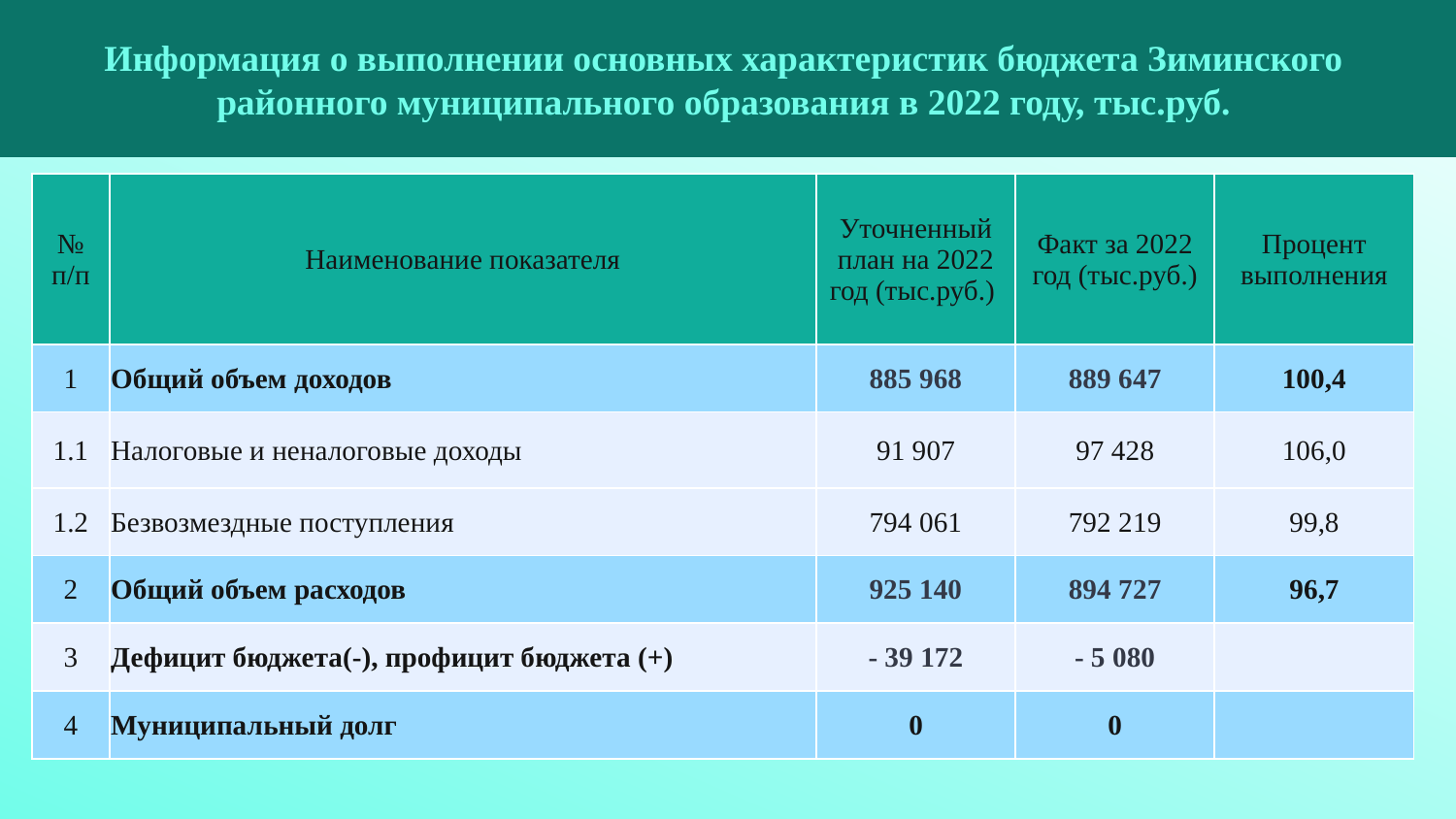

Информация о выполнении основных характеристик бюджета Зиминского районного муниципального образования в 2022 году, тыс.руб.
| № п/п | Наименование показателя | Уточненный план на 2022 год (тыс.руб.) | Факт за 2022 год (тыс.руб.) | Процент выполнения |
| --- | --- | --- | --- | --- |
| 1 | Общий объем доходов | 885 968 | 889 647 | 100,4 |
| 1.1 | Налоговые и неналоговые доходы | 91 907 | 97 428 | 106,0 |
| 1.2 | Безвозмездные поступления | 794 061 | 792 219 | 99,8 |
| 2 | Общий объем расходов | 925 140 | 894 727 | 96,7 |
| 3 | Дефицит бюджета(-), профицит бюджета (+) | - 39 172 | - 5 080 |  |
| 4 | Муниципальный долг | 0 | 0 |  |